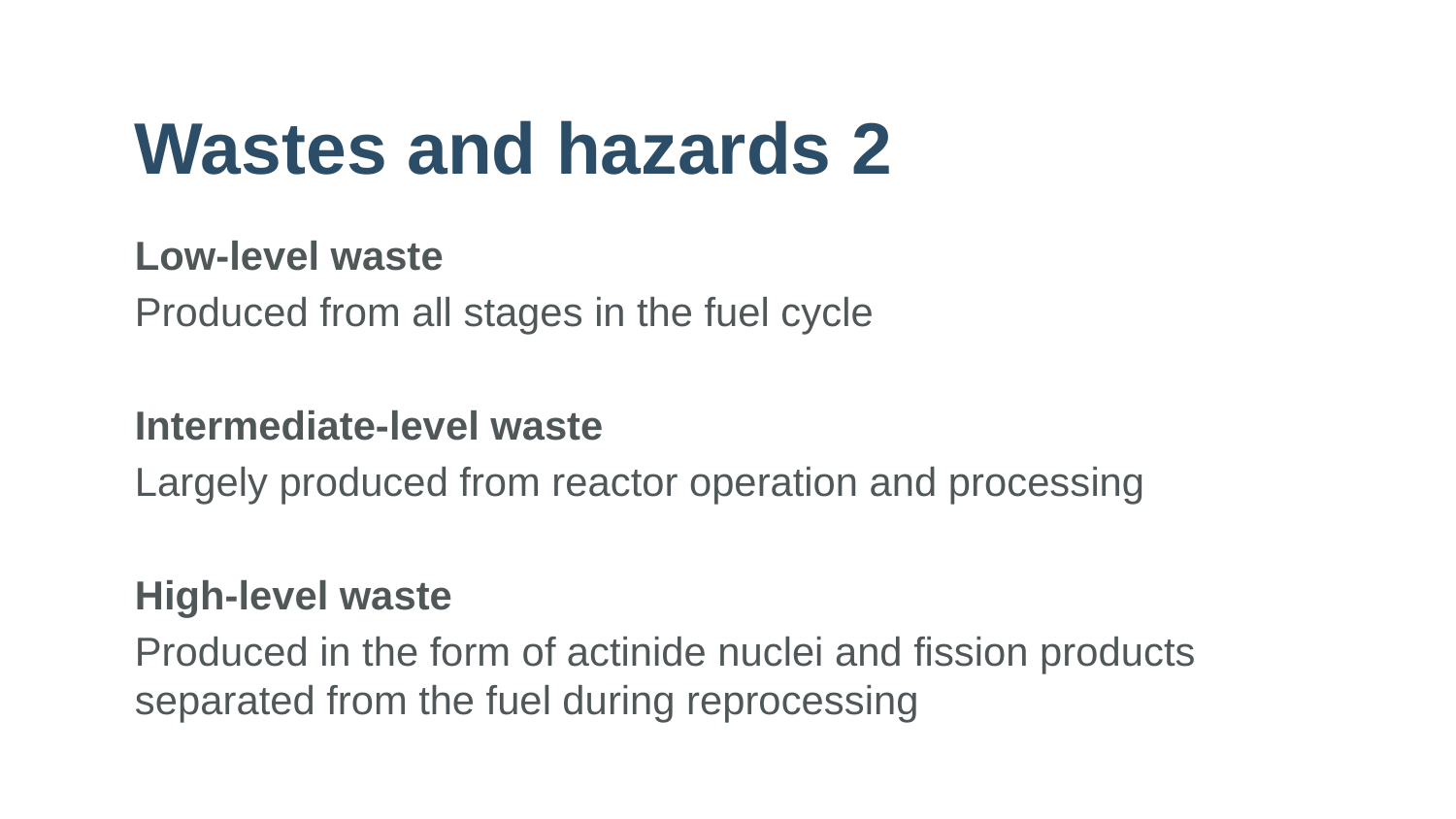

# Wastes and hazards 2
Low-level waste
Produced from all stages in the fuel cycle

Intermediate-level waste
Largely produced from reactor operation and processing

High-level waste
Produced in the form of actinide nuclei and fission products separated from the fuel during reprocessing